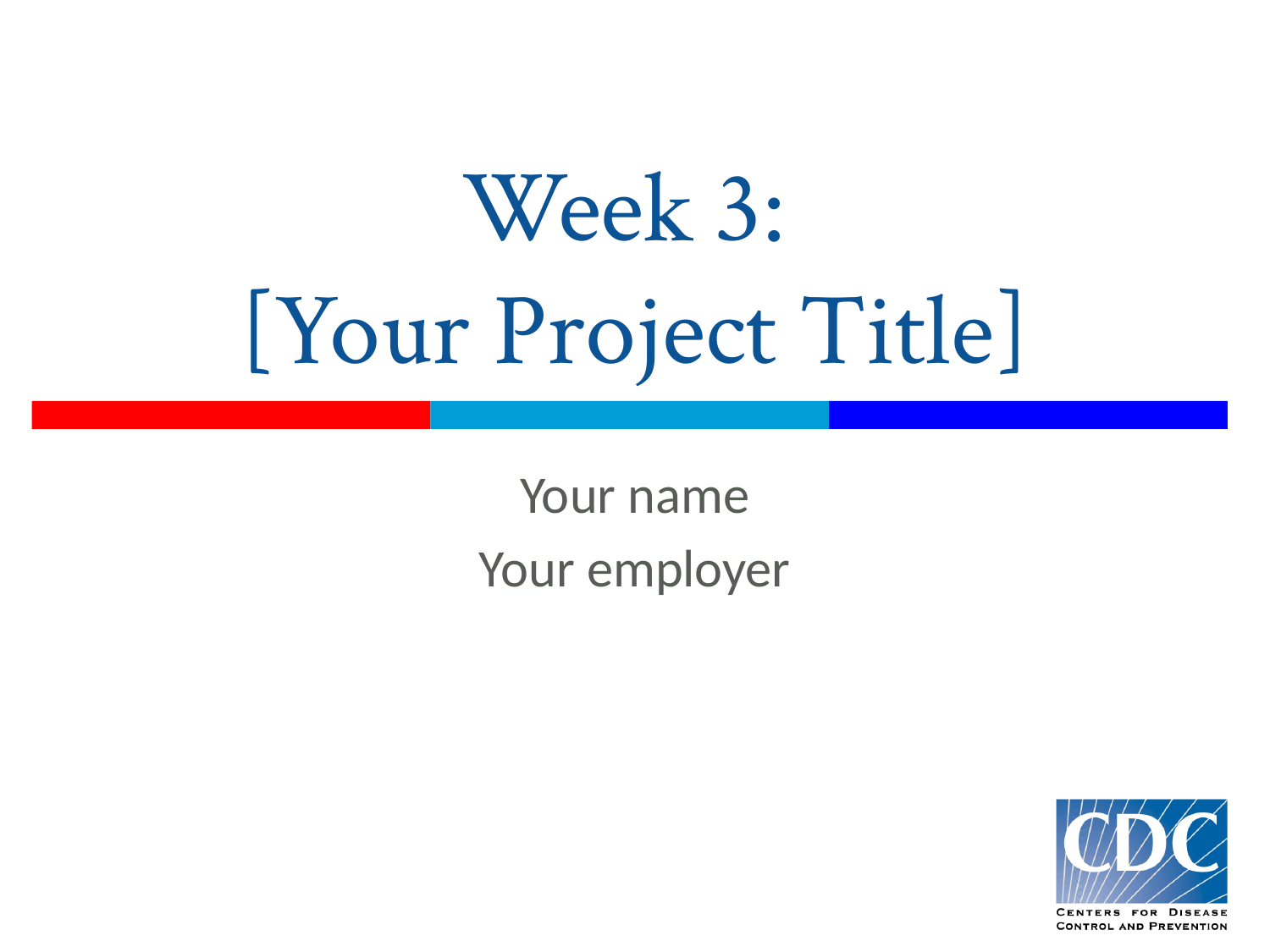

# Week 3: [Your Project Title]
Your name
Your employer